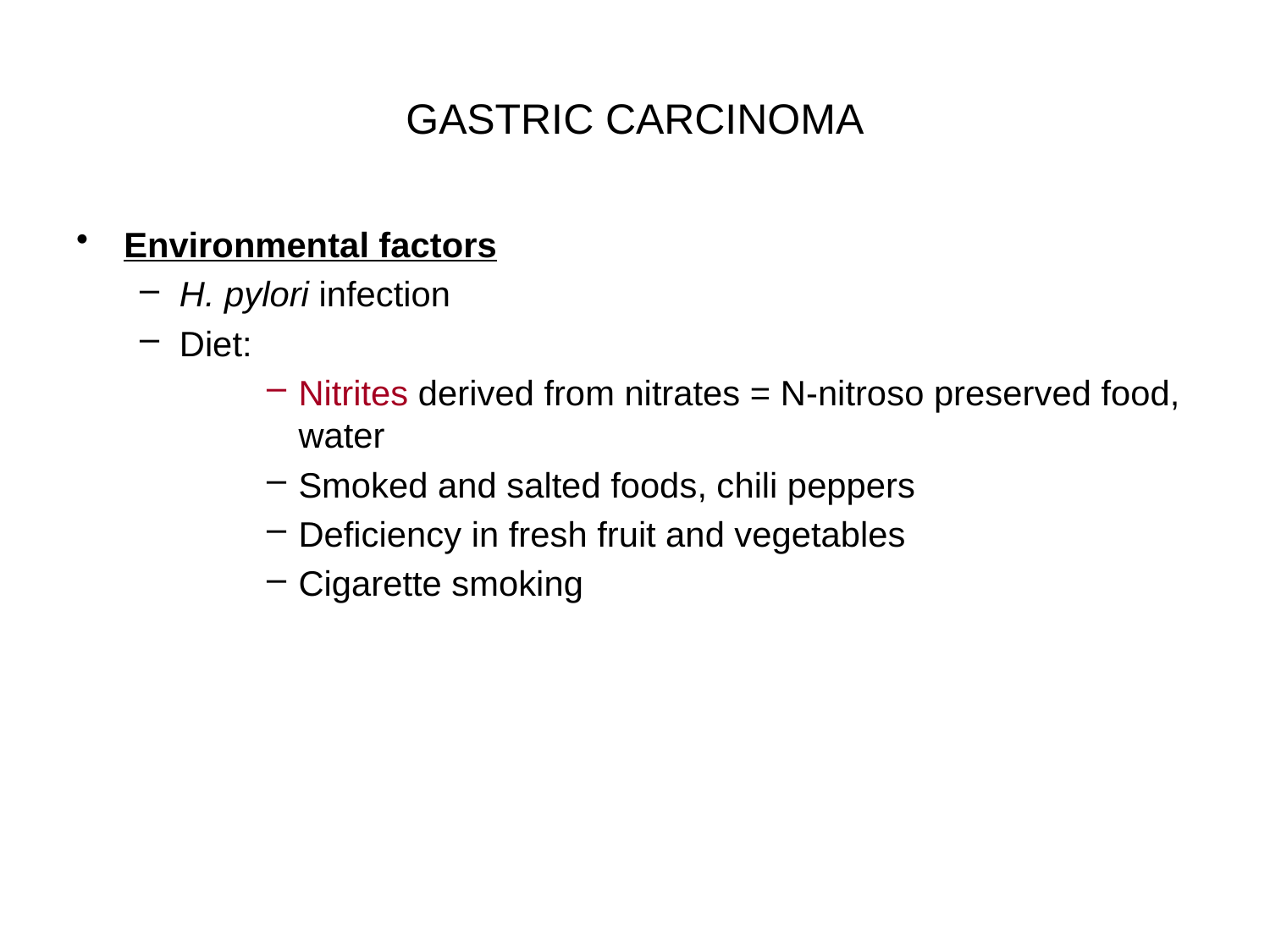

# GASTRIC CARCINOMA
Environmental factors
H. pylori infection
Diet:
Nitrites derived from nitrates = N-nitroso preserved food, water
Smoked and salted foods, chili peppers
Deficiency in fresh fruit and vegetables
Cigarette smoking